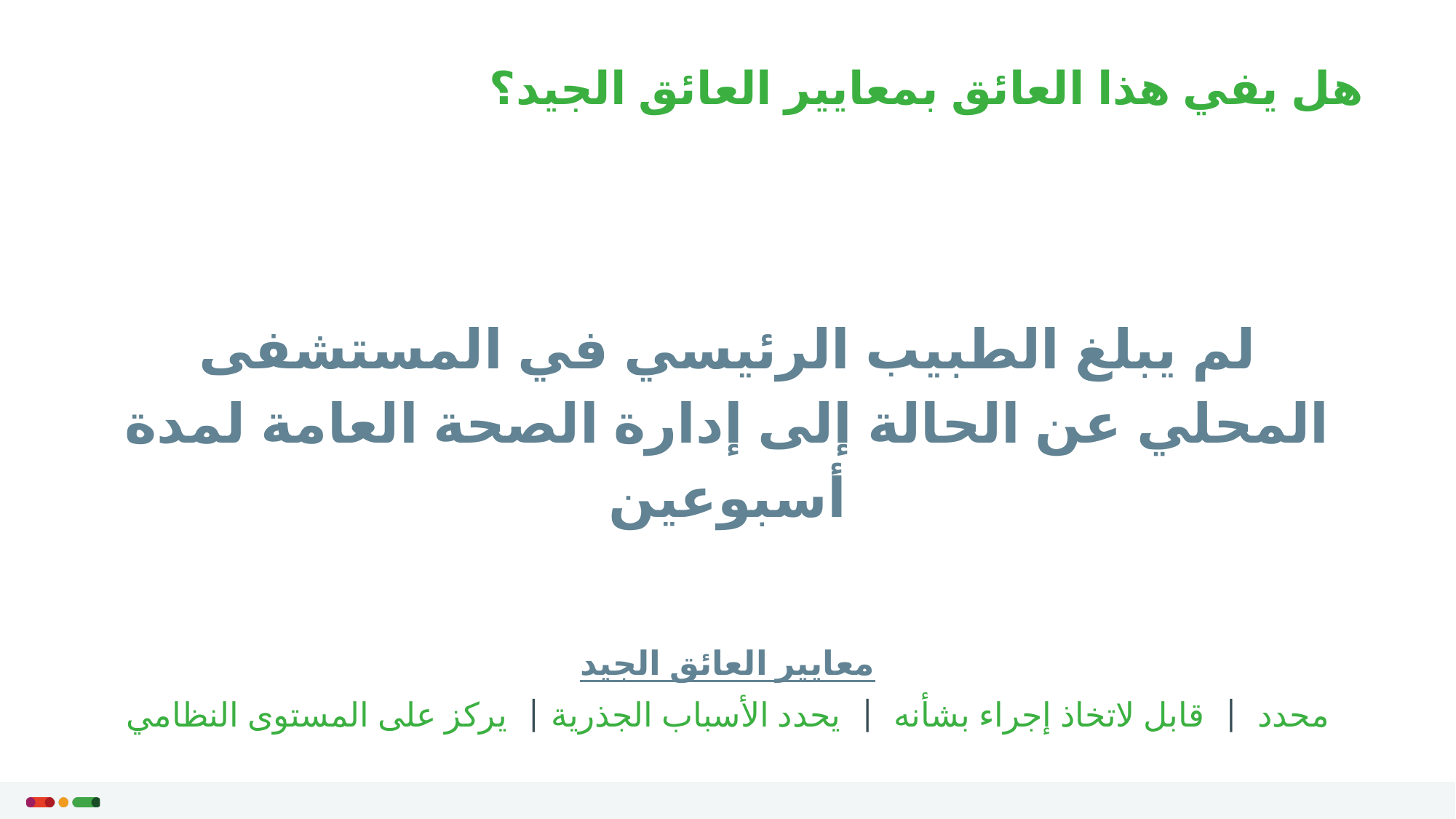

هل يفي هذا العائق بمعايير العائق الجيد؟
لم يبلغ الطبيب الرئيسي في المستشفى المحلي عن الحالة إلى إدارة الصحة العامة لمدة أسبوعين
معايير العائق الجيد
محدد  |  قابل لاتخاذ إجراء بشأنه  |  يحدد الأسباب الجذرية |  يركز على المستوى النظامي